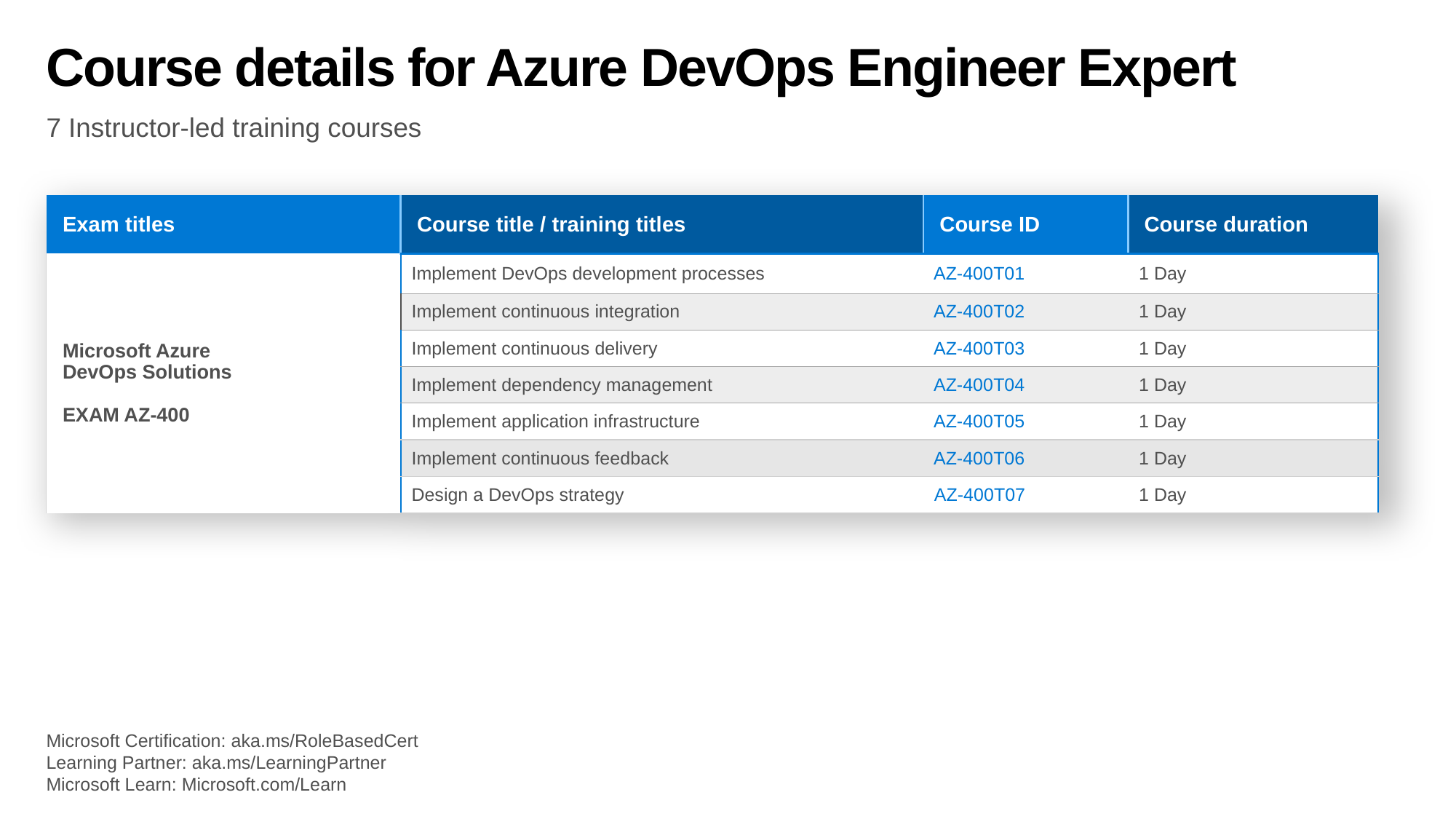

# Course details for Azure DevOps Engineer Expert
7 Instructor-led training courses
| Exam titles | Course title / training titles | Course ID | Course duration |
| --- | --- | --- | --- |
| Microsoft Azure DevOps Solutions EXAM AZ-400 | Implement DevOps development processes | AZ-400T01 | 1 Day |
|  | Implement continuous integration | AZ-400T02 | 1 Day |
|  | Implement continuous delivery | AZ-400T03 | 1 Day |
|  | Implement dependency management | AZ-400T04 | 1 Day |
|  | Implement application infrastructure | AZ-400T05 | 1 Day |
|  | Implement continuous feedback | AZ-400T06 | 1 Day |
|  | Design a DevOps strategy | AZ-400T07 | 1 Day |
Microsoft Certification: aka.ms/RoleBasedCert
Learning Partner: aka.ms/LearningPartner
Microsoft Learn: Microsoft.com/Learn